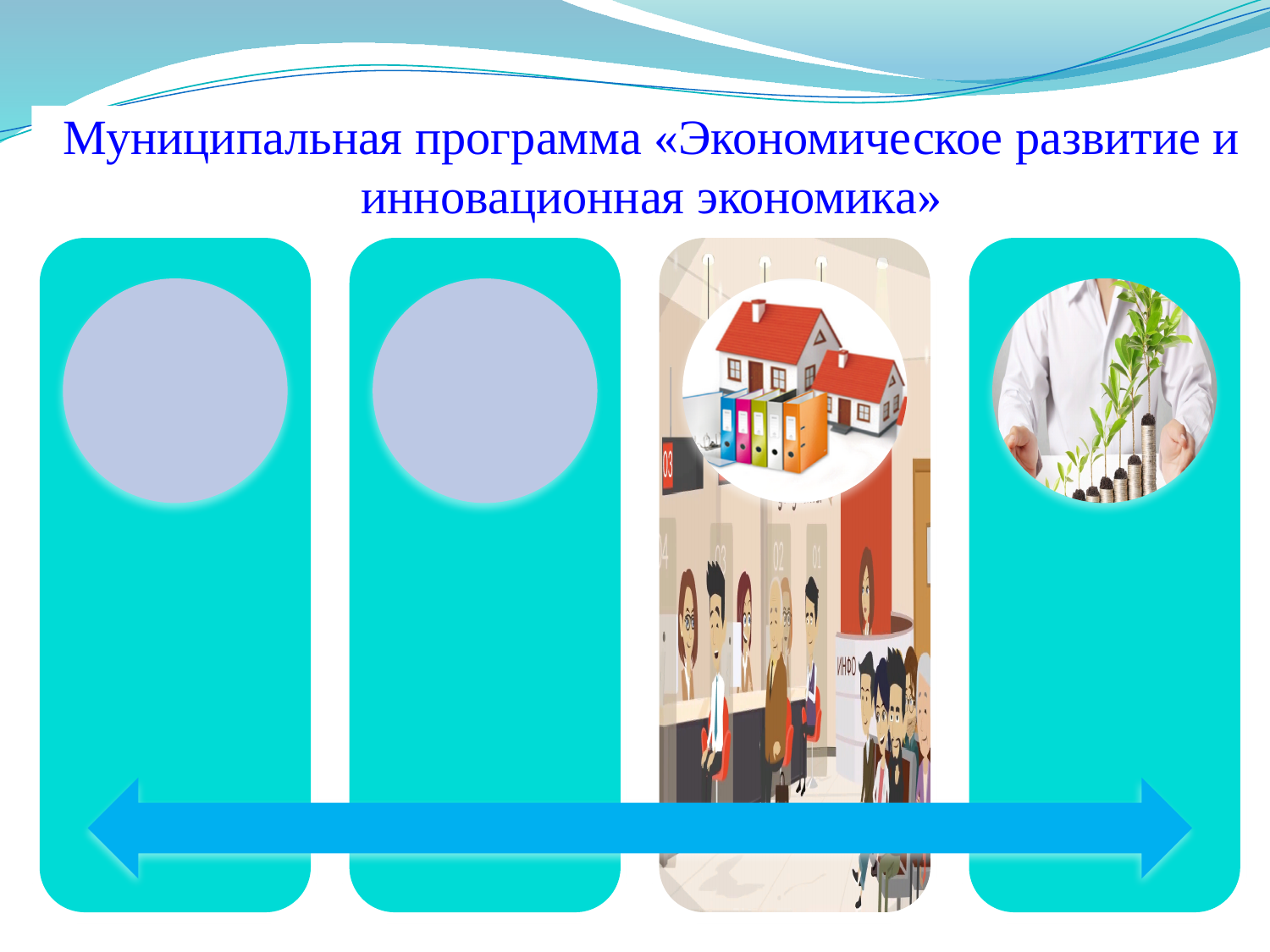

Муниципальная программа «Экономическое развитие и инновационная экономика»